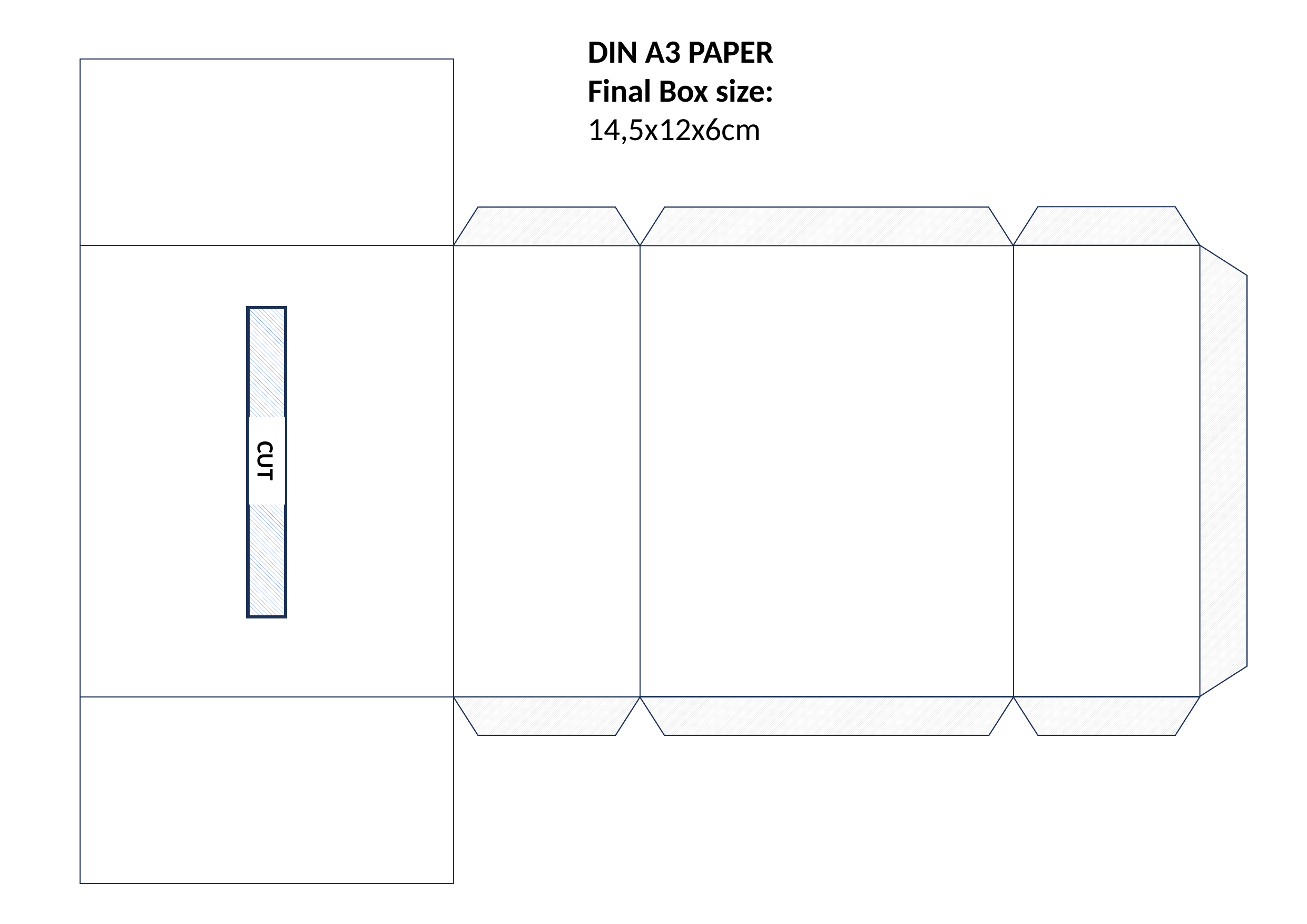

DIN A3 PAPER
Final Box size: 14,5x12x6cm

CUT